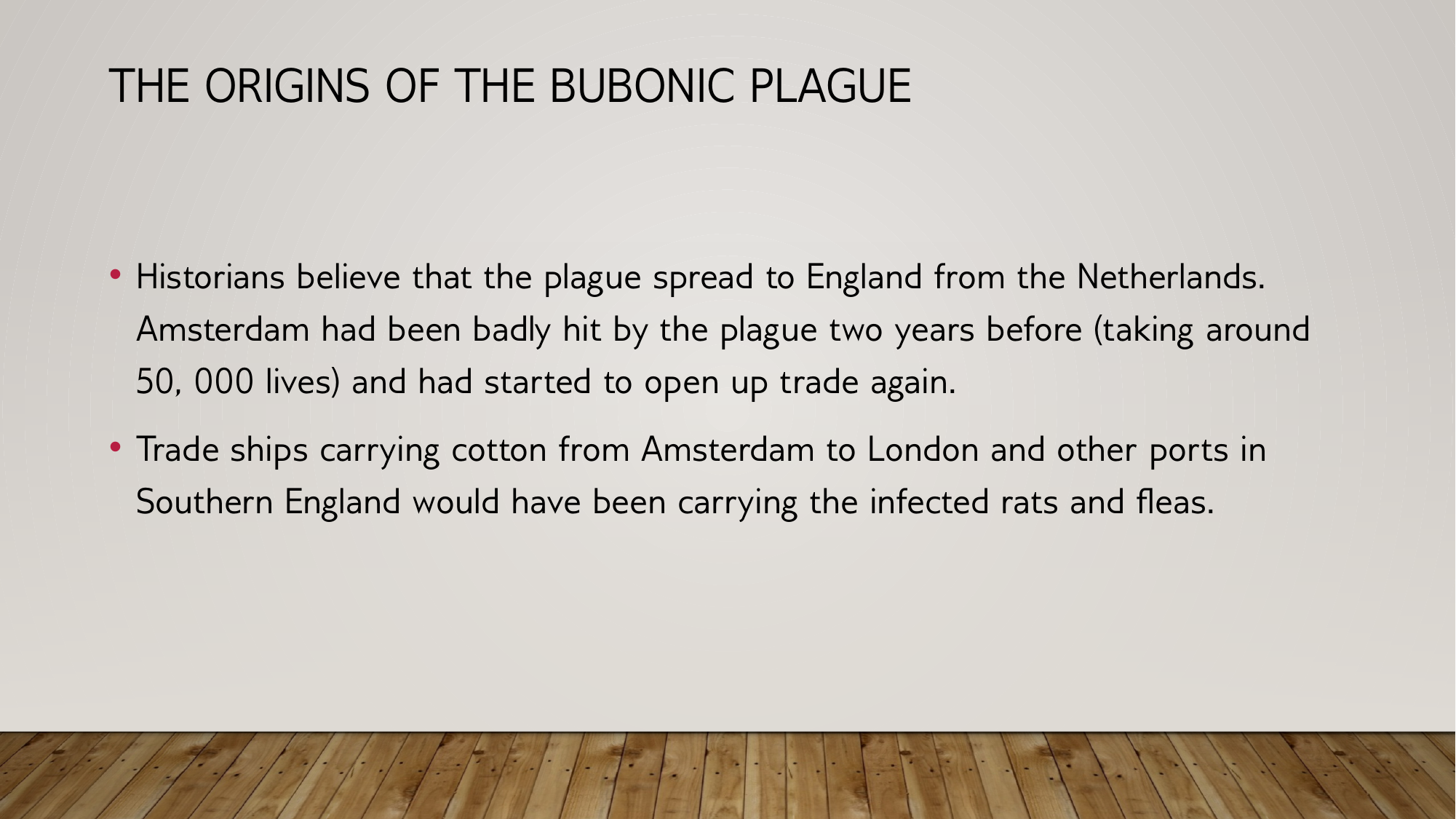

The origins of the bubonic plague
Historians believe that the plague spread to England from the Netherlands. Amsterdam had been badly hit by the plague two years before (taking around 50, 000 lives) and had started to open up trade again.
Trade ships carrying cotton from Amsterdam to London and other ports in Southern England would have been carrying the infected rats and fleas.